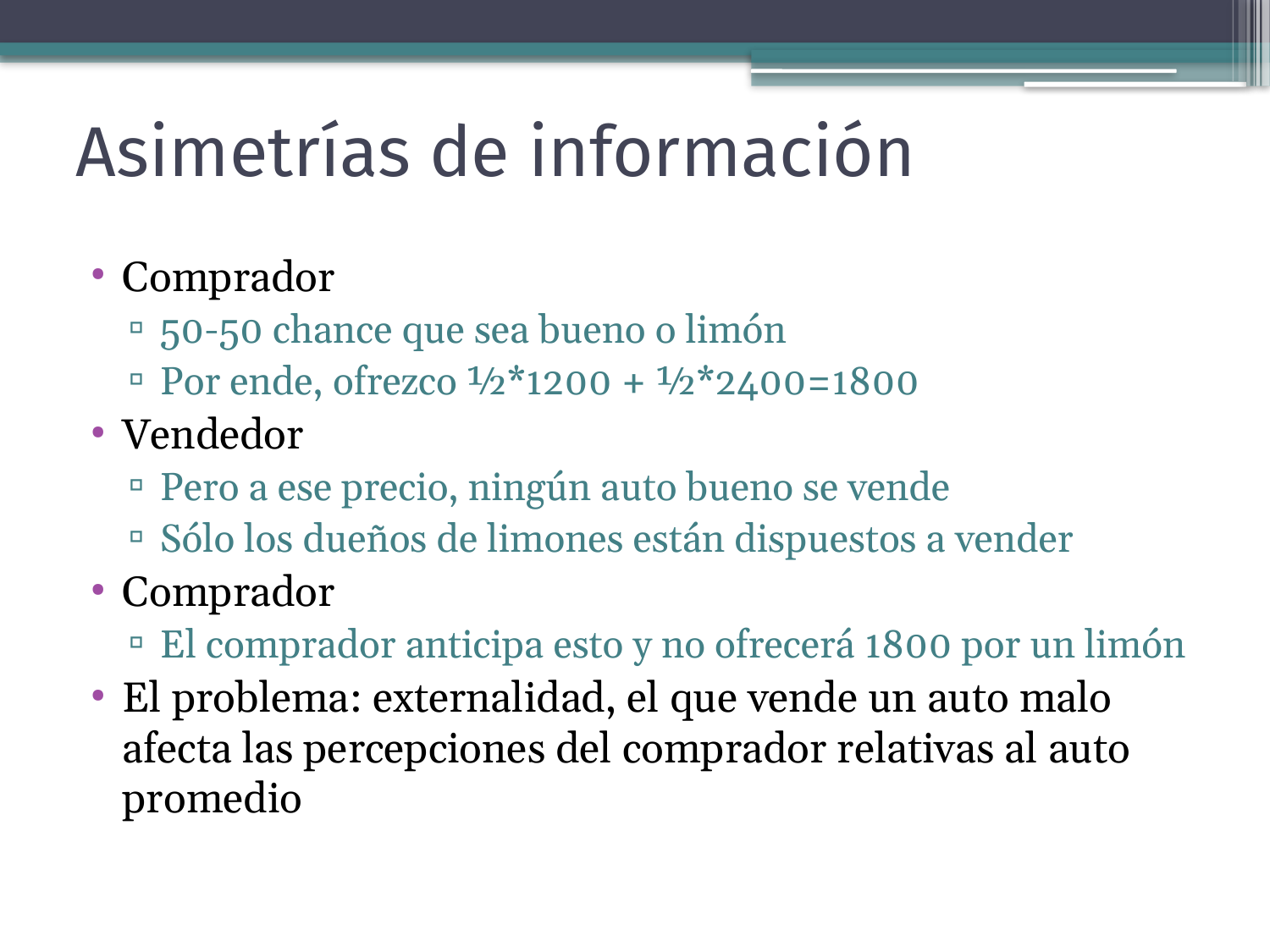

# Asimetrías de información
Comprador
50-50 chance que sea bueno o limón
Por ende, ofrezco ½*1200 + ½*2400=1800
Vendedor
Pero a ese precio, ningún auto bueno se vende
Sólo los dueños de limones están dispuestos a vender
Comprador
El comprador anticipa esto y no ofrecerá 1800 por un limón
El problema: externalidad, el que vende un auto malo afecta las percepciones del comprador relativas al auto promedio